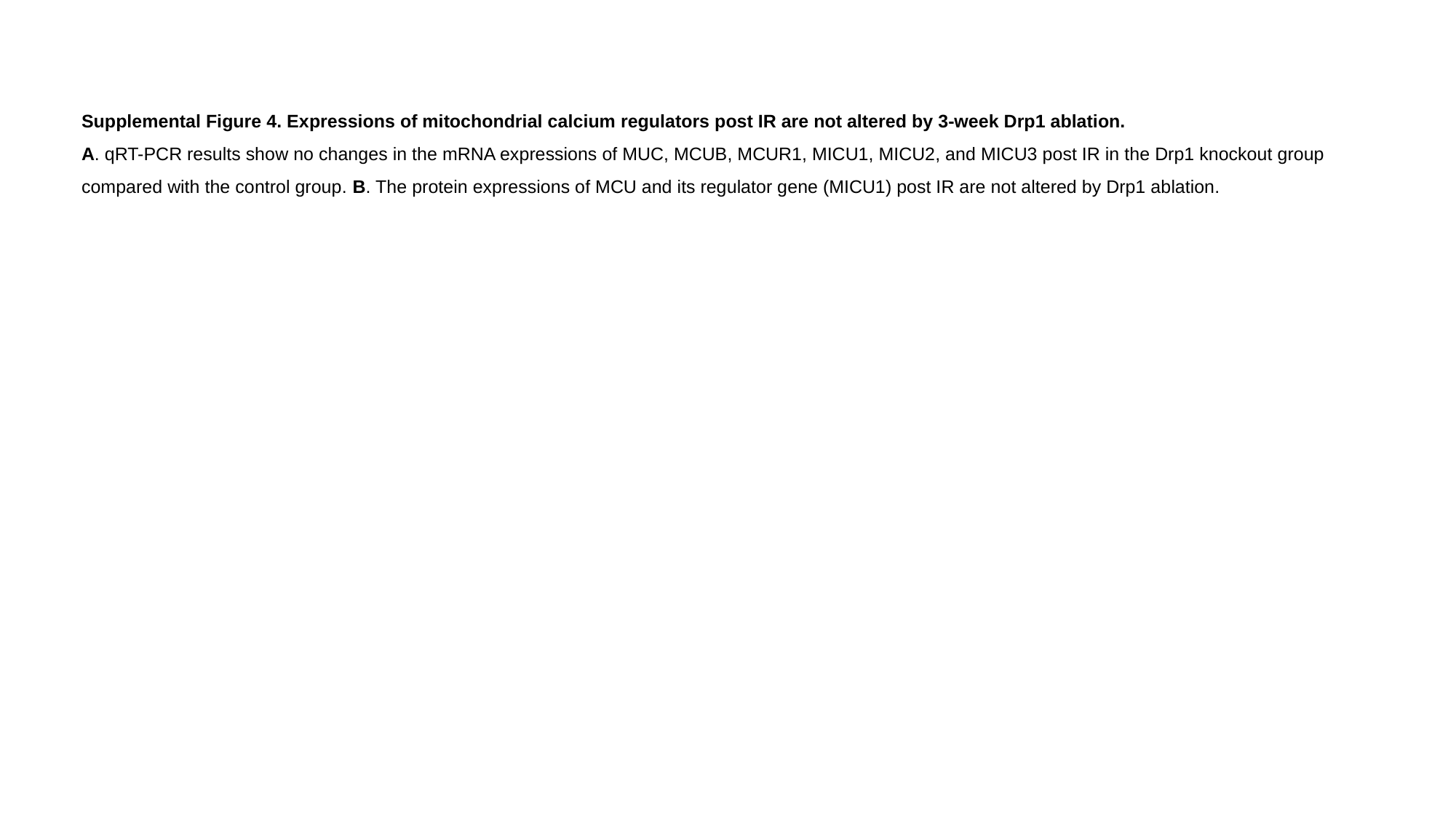

Supplemental Figure 4. Expressions of mitochondrial calcium regulators post IR are not altered by 3-week Drp1 ablation.
A. qRT-PCR results show no changes in the mRNA expressions of MUC, MCUB, MCUR1, MICU1, MICU2, and MICU3 post IR in the Drp1 knockout group compared with the control group. B. The protein expressions of MCU and its regulator gene (MICU1) post IR are not altered by Drp1 ablation.